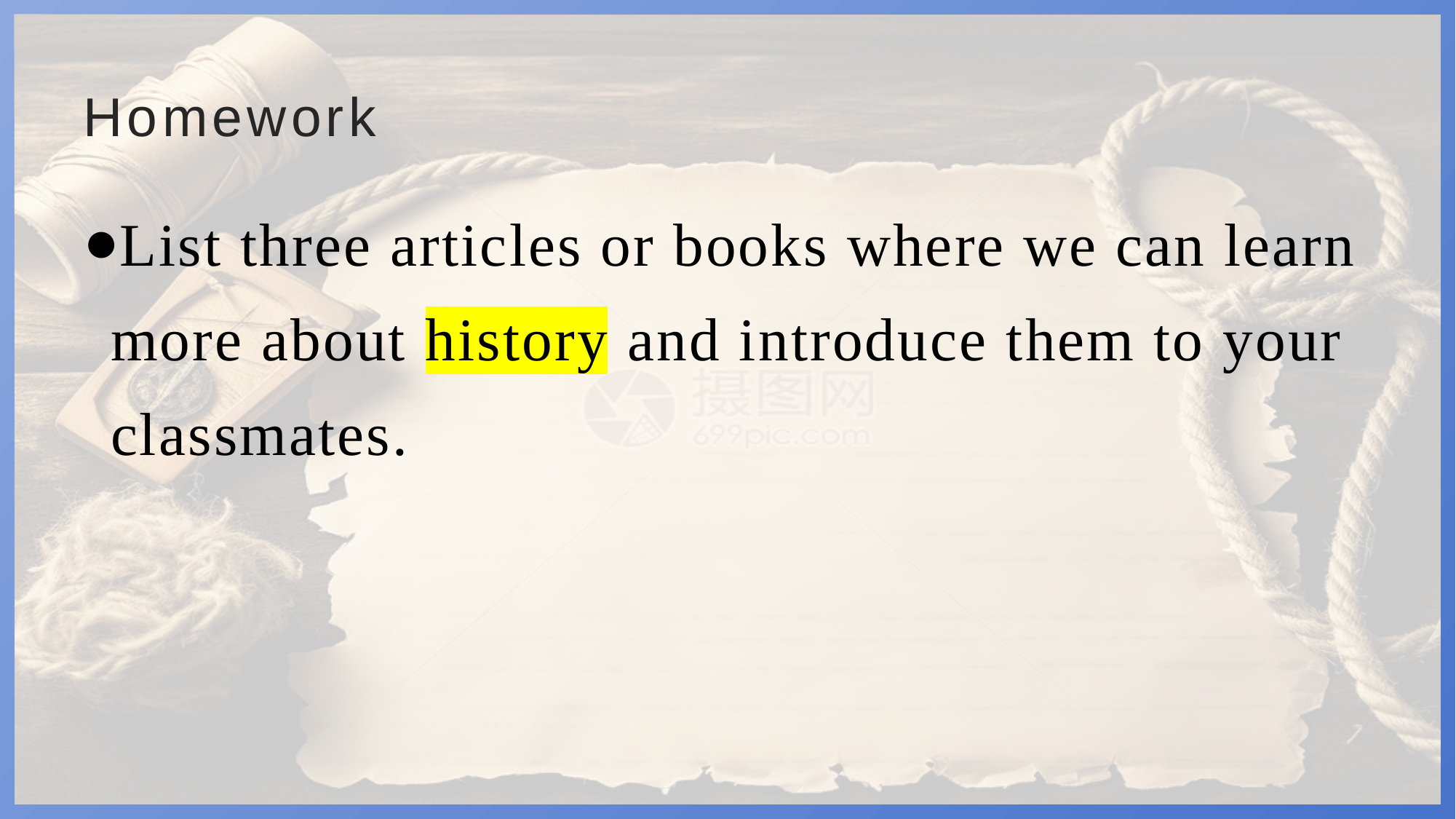

# Homework
List three articles or books where we can learn more about history and introduce them to your classmates.